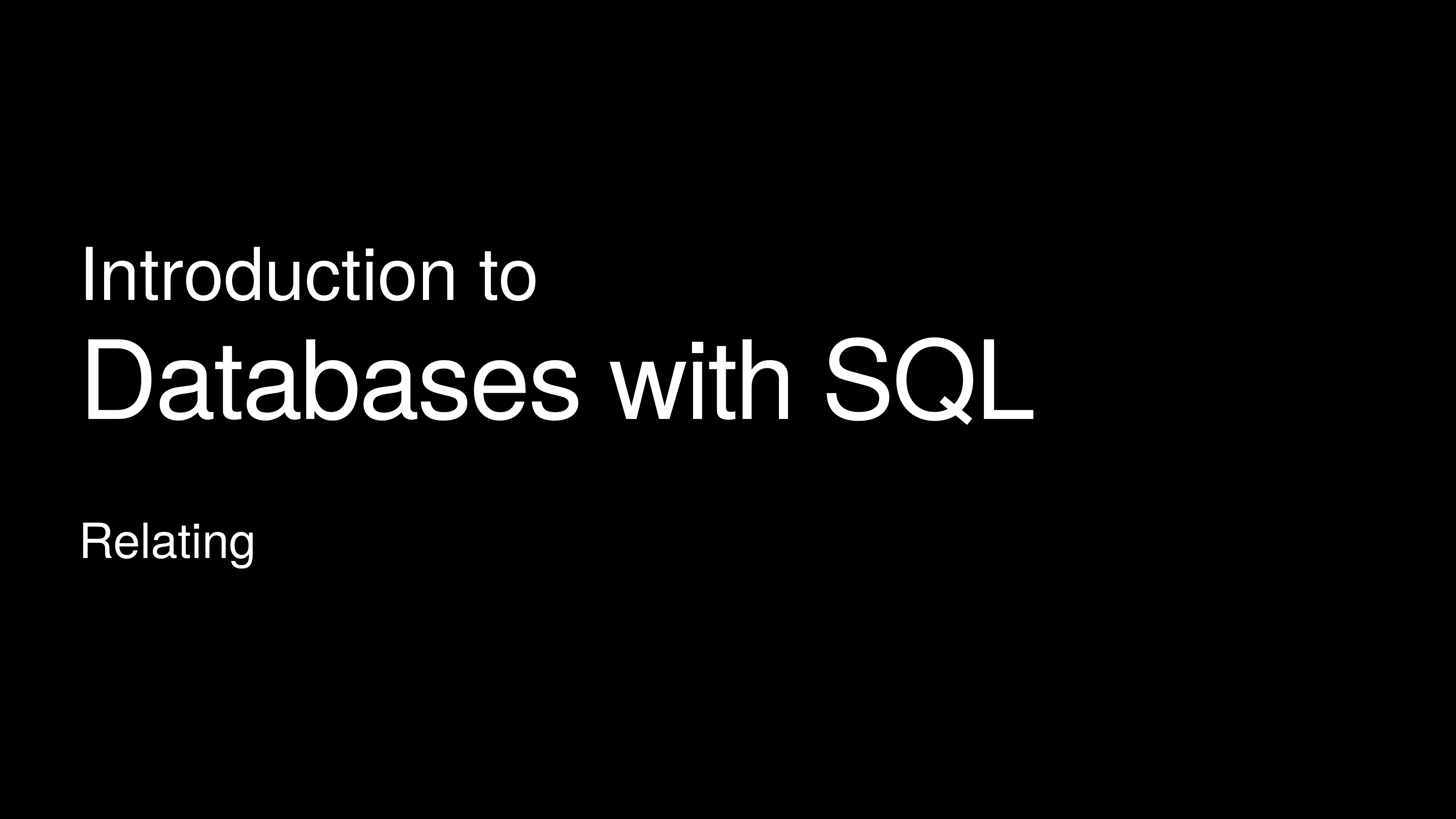

Introduction to
# Databases with SQL
Relating